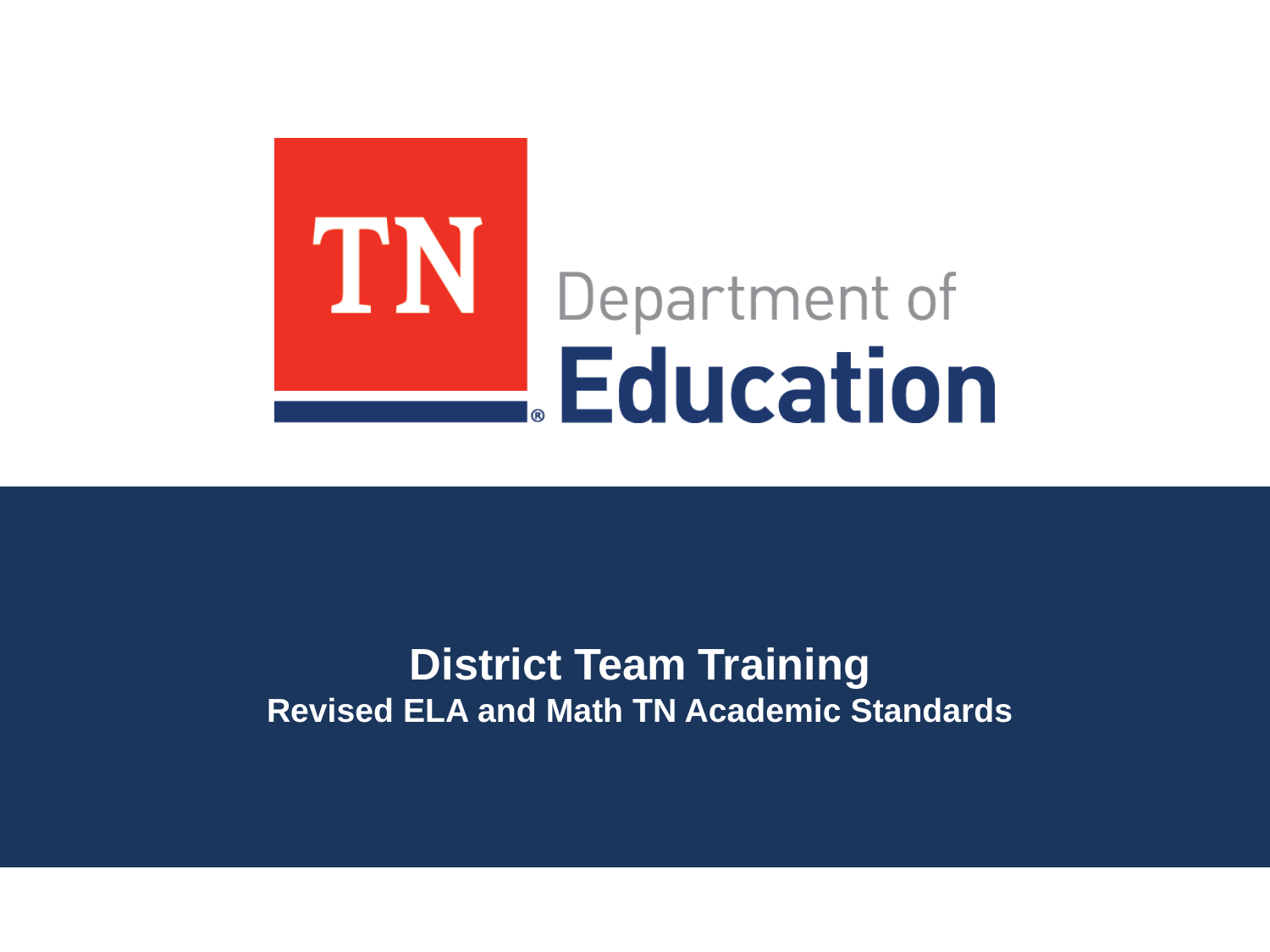

# District Team Training Revised ELA and Math TN Academic Standards